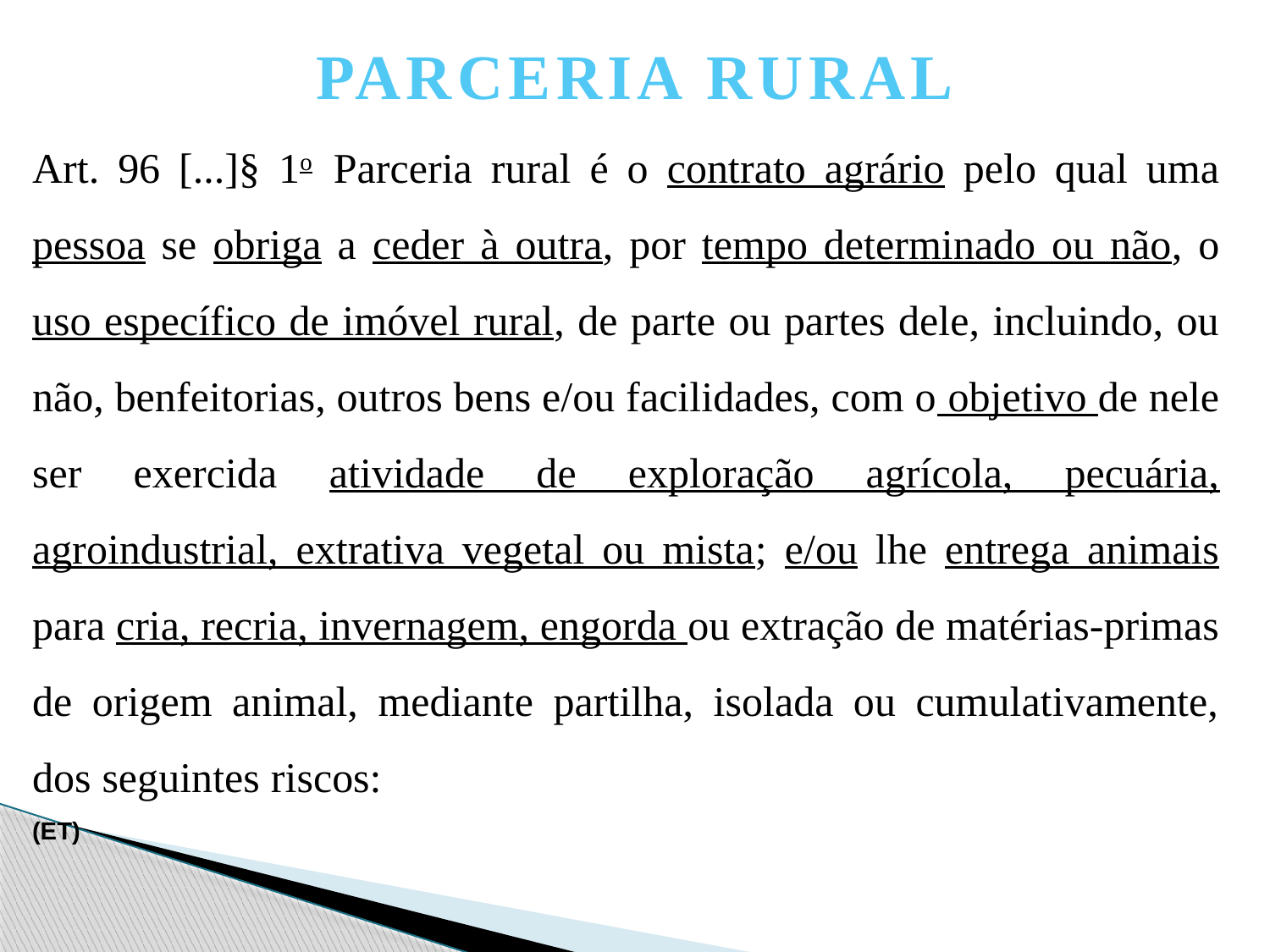

PARCERIA RURAL

Art. 96 [...]§ 1o  Parceria rural é o contrato agrário pelo qual uma pessoa se obriga a ceder à outra, por tempo determinado ou não, o uso específico de imóvel rural, de parte ou partes dele, incluindo, ou não, benfeitorias, outros bens e/ou facilidades, com o objetivo de nele ser exercida atividade de exploração agrícola, pecuária, agroindustrial, extrativa vegetal ou mista; e/ou lhe entrega animais para cria, recria, invernagem, engorda ou extração de matérias-primas de origem animal, mediante partilha, isolada ou cumulativamente, dos seguintes riscos: 										    			      (ET)